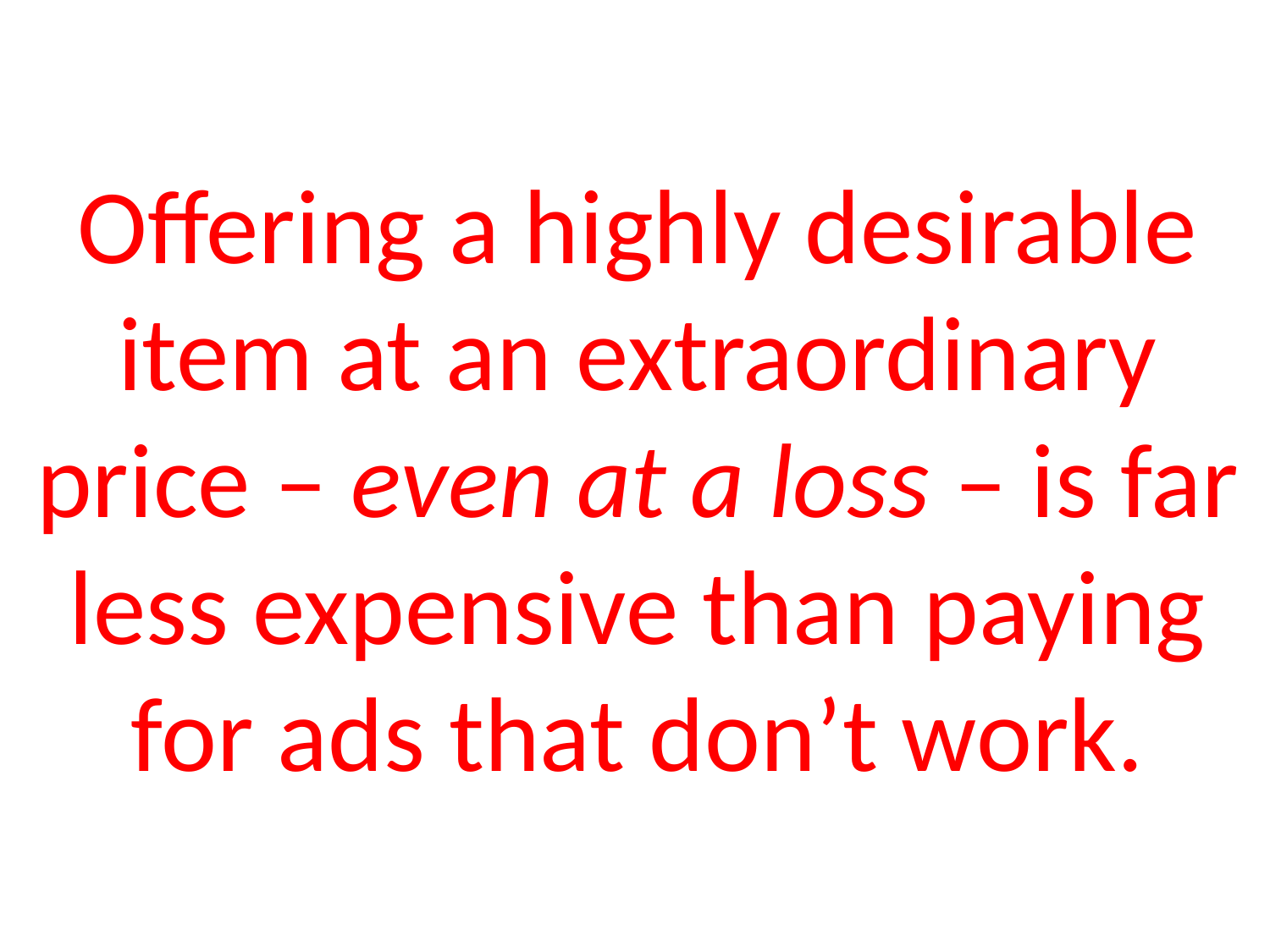

Offering a highly desirable item at an extraordinary price – even at a loss – is far less expensive than paying for ads that don’t work.